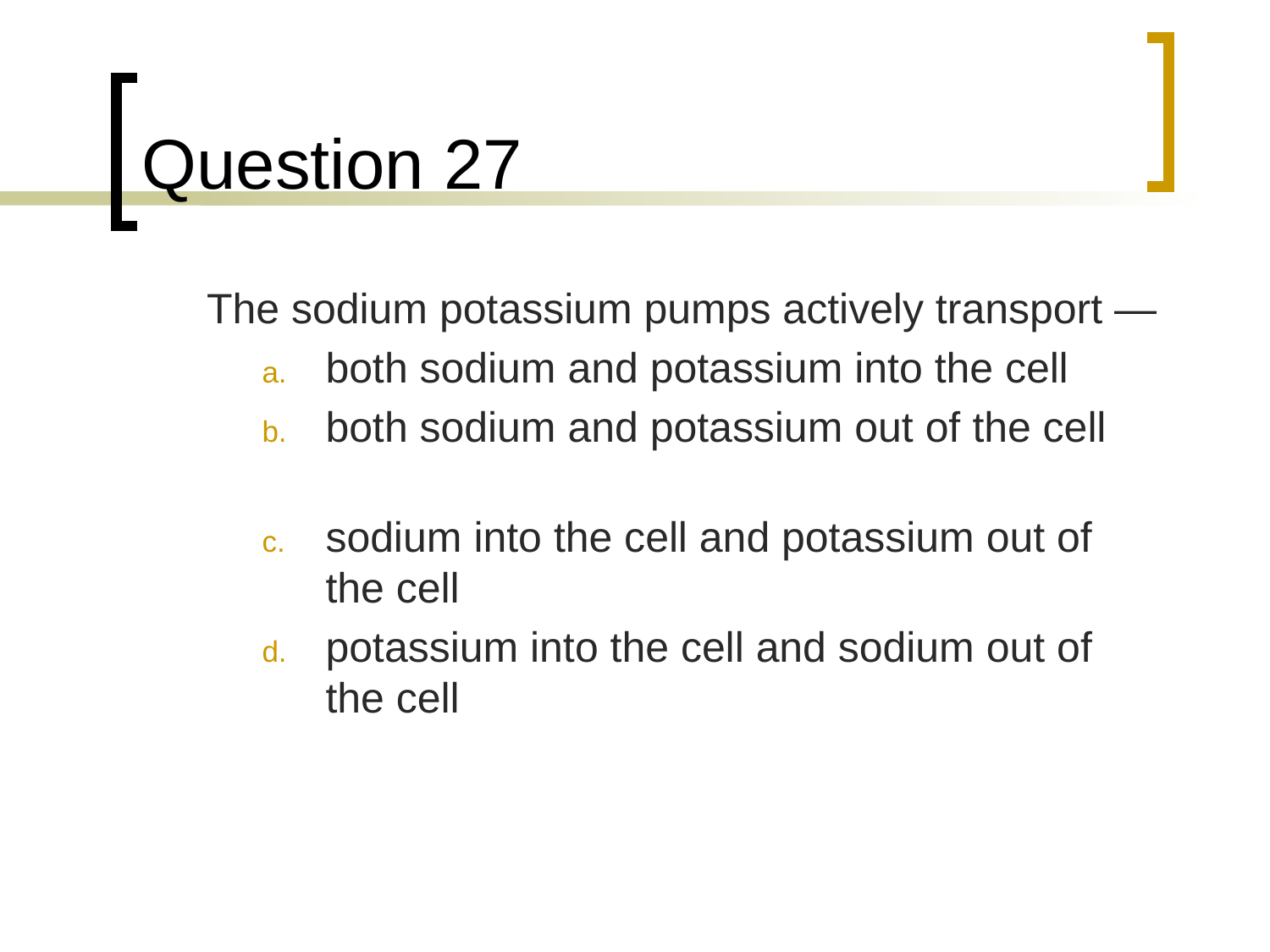

# Question 27
	The sodium potassium pumps actively transport —
both sodium and potassium into the cell
both sodium and potassium out of the cell
sodium into the cell and potassium out of   the cell
potassium into the cell and sodium out of   the cell